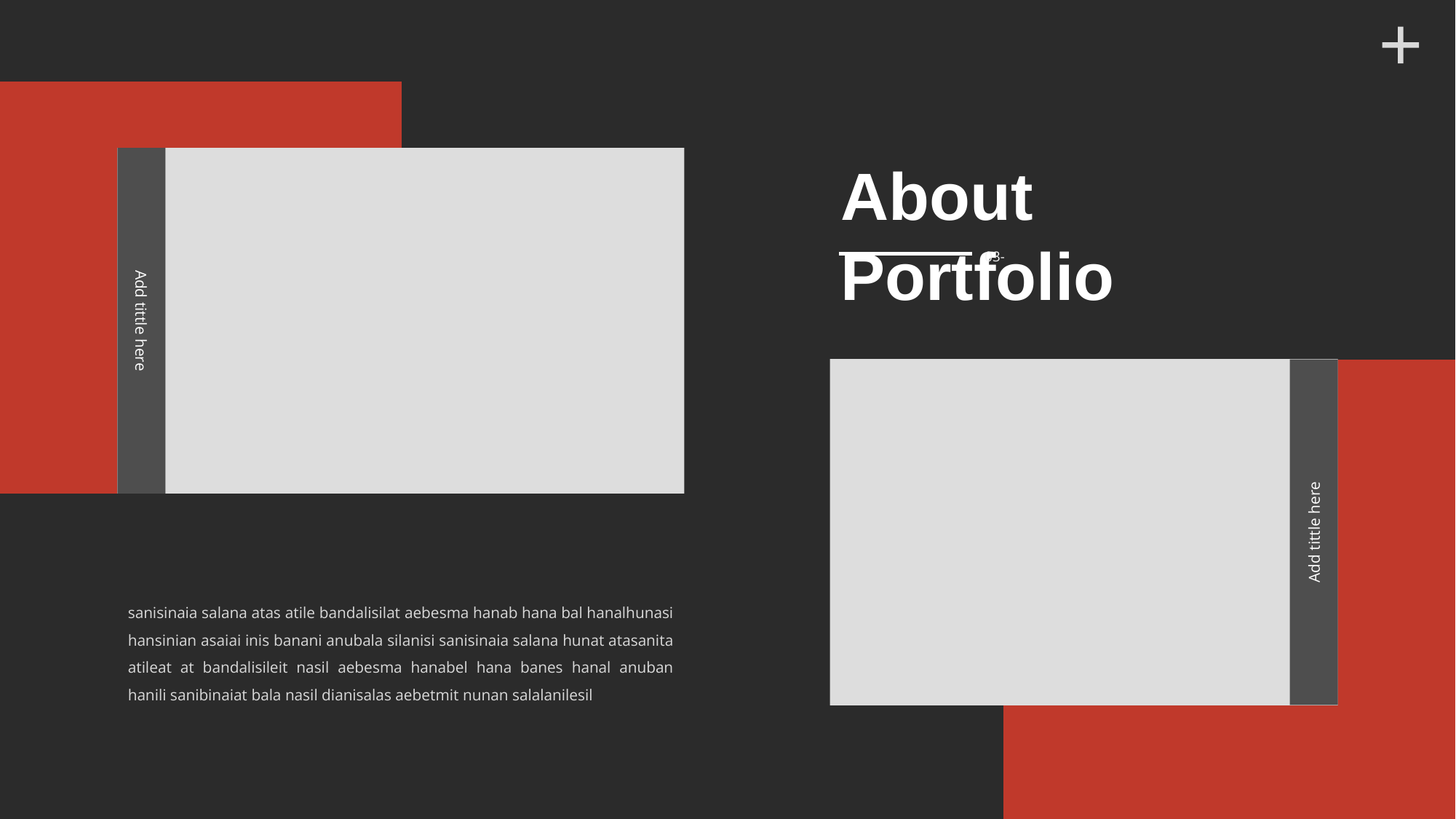

About Portfolio
03-
Add tittle here
Add tittle here
sanisinaia salana atas atile bandalisilat aebesma hanab hana bal hanalhunasi hansinian asaiai inis banani anubala silanisi sanisinaia salana hunat atasanita atileat at bandalisileit nasil aebesma hanabel hana banes hanal anuban hanili sanibinaiat bala nasil dianisalas aebetmit nunan salalanilesil